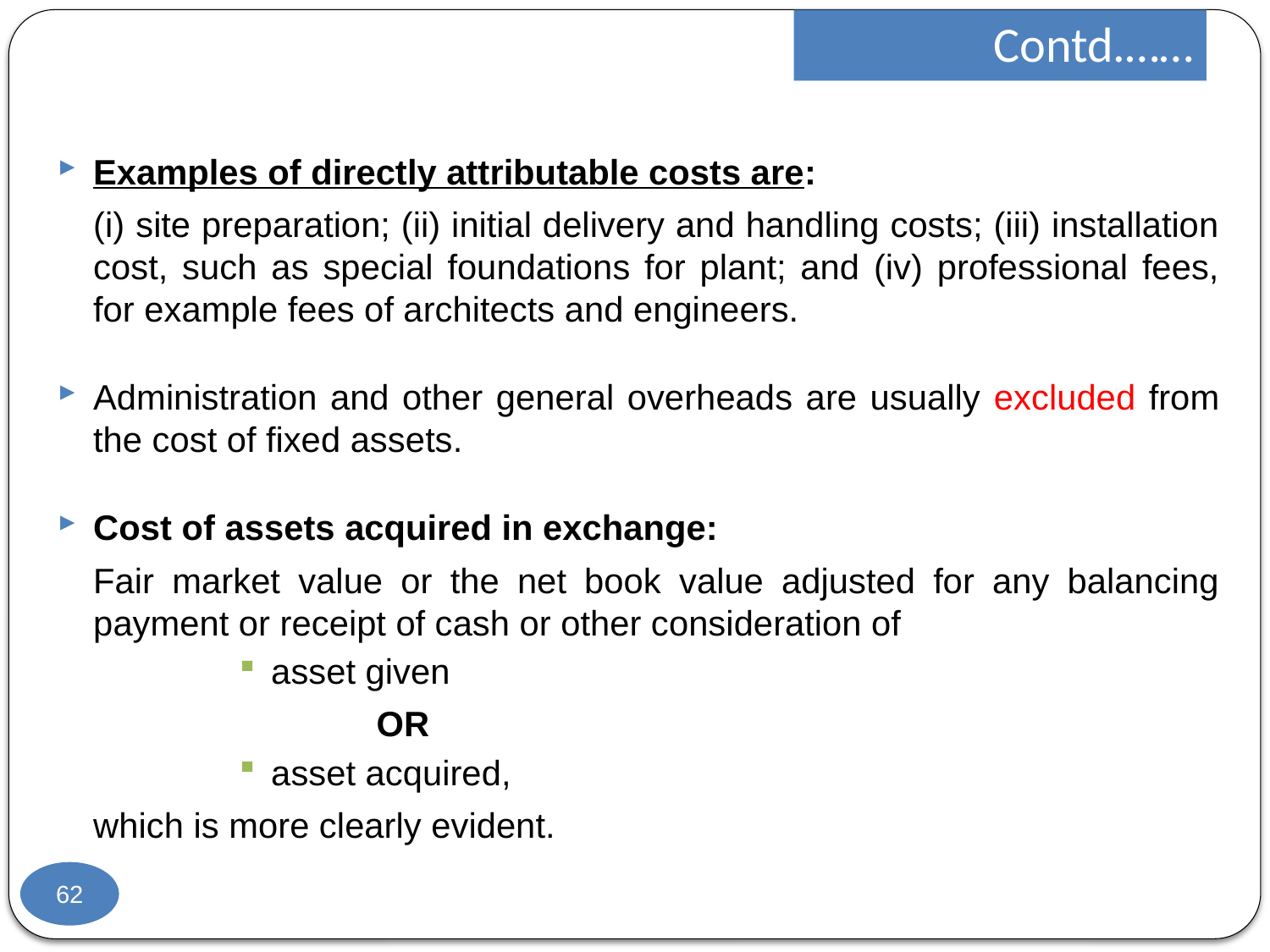

Contd.……
Examples of directly attributable costs are:
	(i) site preparation; (ii) initial delivery and handling costs; (iii) installation cost, such as special foundations for plant; and (iv) professional fees, for example fees of architects and engineers.

Administration and other general overheads are usually excluded from the cost of fixed assets.

Cost of assets acquired in exchange:
	Fair market value or the net book value adjusted for any balancing payment or receipt of cash or other consideration of
asset given
			   OR
asset acquired,
	which is more clearly evident.
62